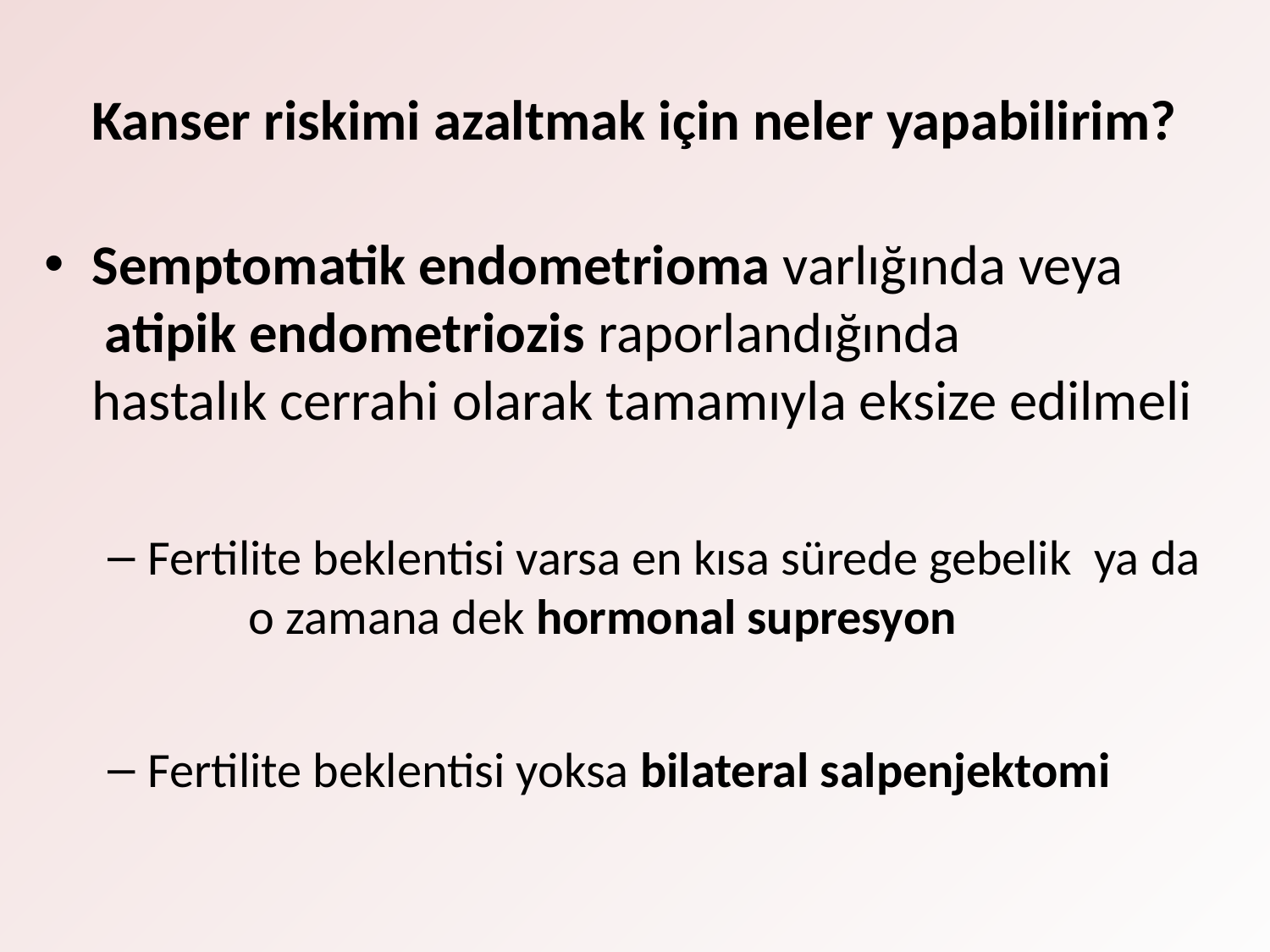

# Kanser riskimi azaltmak için neler yapabilirim?
Semptomatik endometrioma varlığında veya          atipik endometriozis raporlandığında         hastalık cerrahi olarak tamamıyla eksize edilmeli

Fertilite beklentisi varsa en kısa sürede gebelik  ya da            o zamana dek hormonal supresyon

Fertilite beklentisi yoksa bilateral salpenjektomi